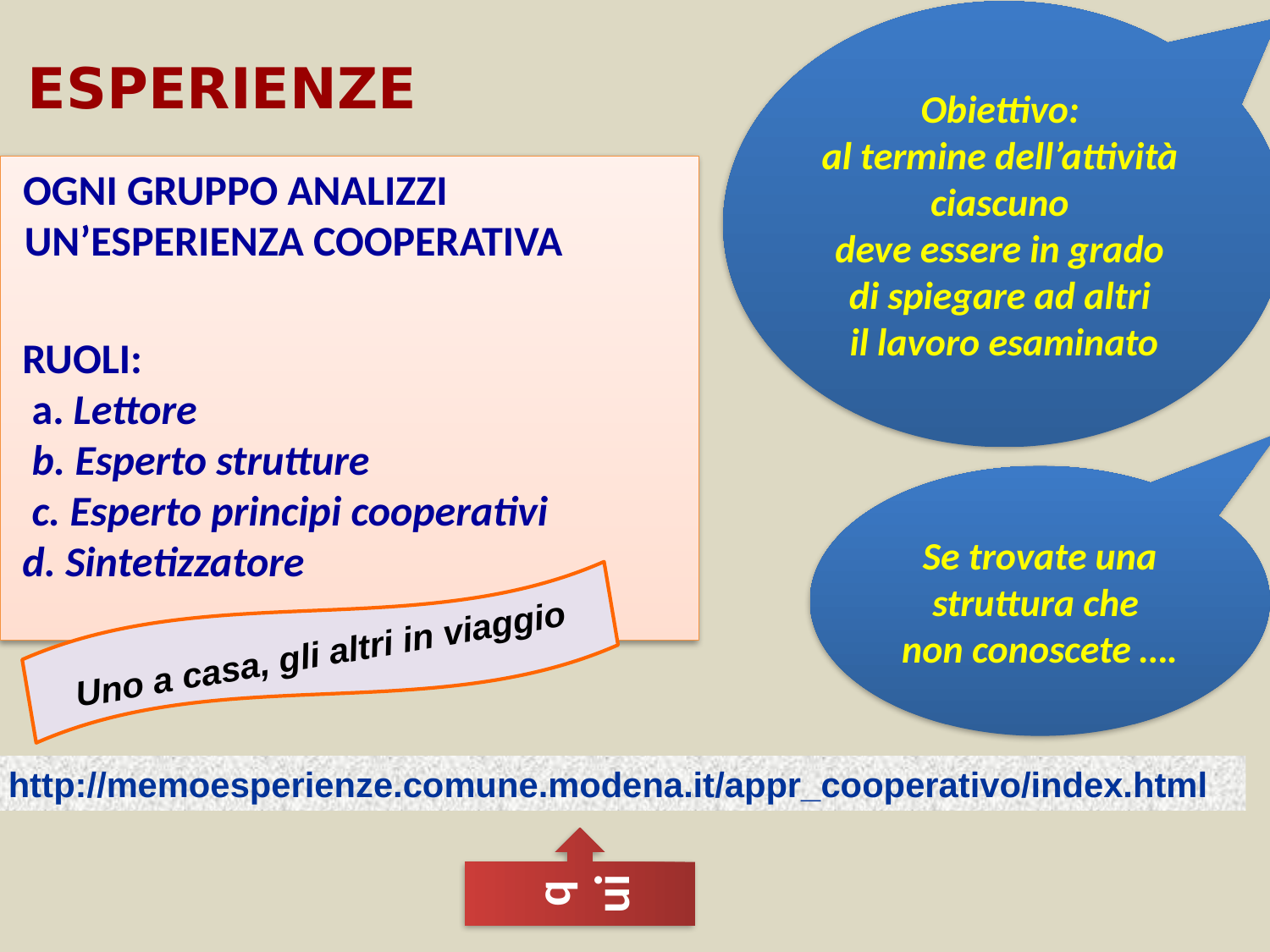

Obiettivo:
al termine dell’attività
ciascuno
deve essere in grado
di spiegare ad altri
il lavoro esaminato
# ESPERIENZE
OGNI GRUPPO ANALIZZI UN’ESPERIENZA COOPERATIVA

 RUOLI:
  a. Lettore
  b. Esperto strutture
  c. Esperto principi cooperativi
 d. Sintetizzatore

Se trovate una struttura che
non conoscete ….
Uno a casa, gli altri in viaggio
http://memoesperienze.comune.modena.it/appr_cooperativo/index.html
qui